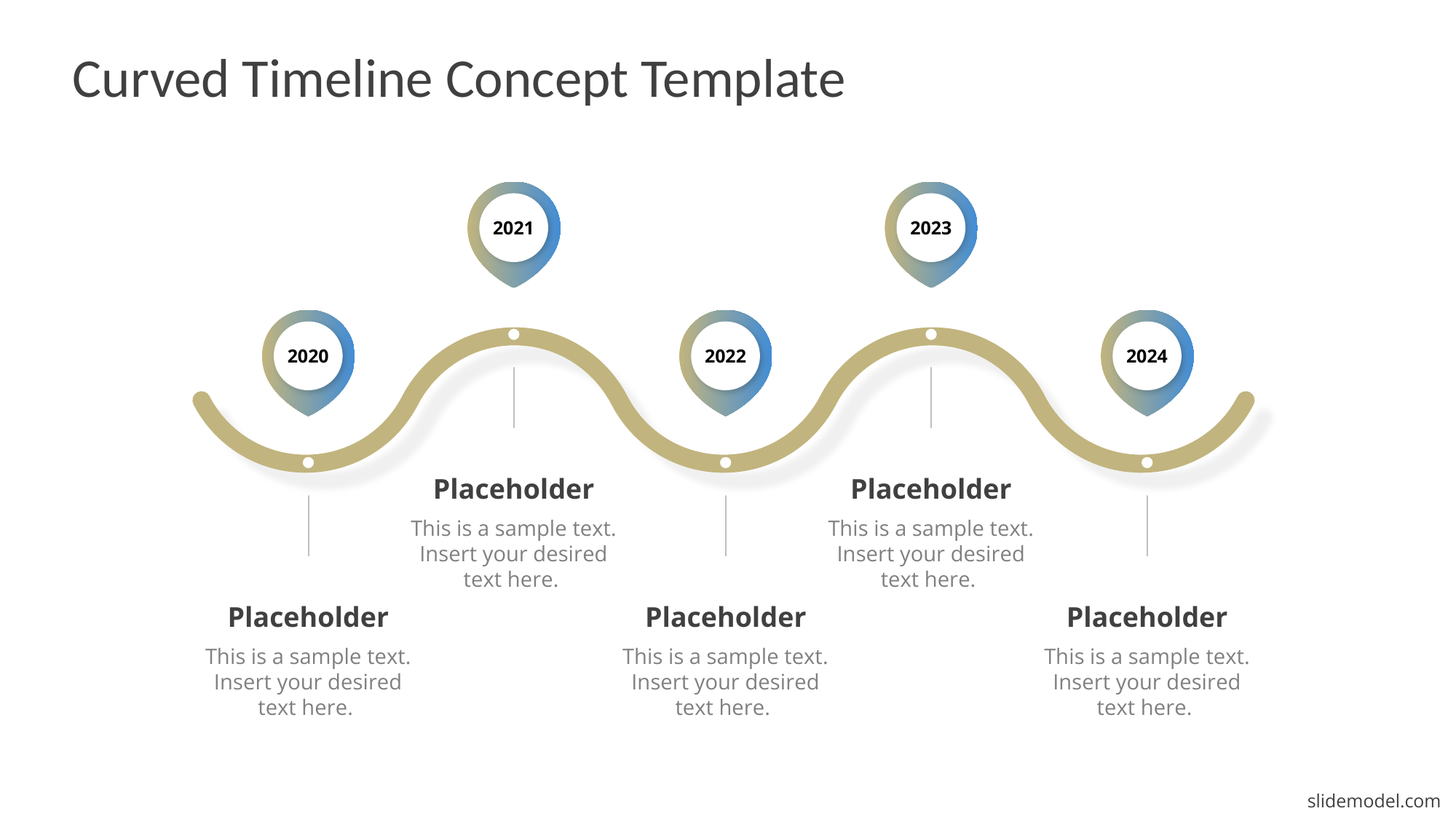

# Curved Timeline Concept Template

2021
2023

2020
2022
2024

Placeholder
This is a sample text. Insert your desired text here.
Placeholder
This is a sample text. Insert your desired text here.
Placeholder
This is a sample text. Insert your desired text here.
Placeholder
This is a sample text. Insert your desired text here.
Placeholder
This is a sample text. Insert your desired text here.
slidemodel.com